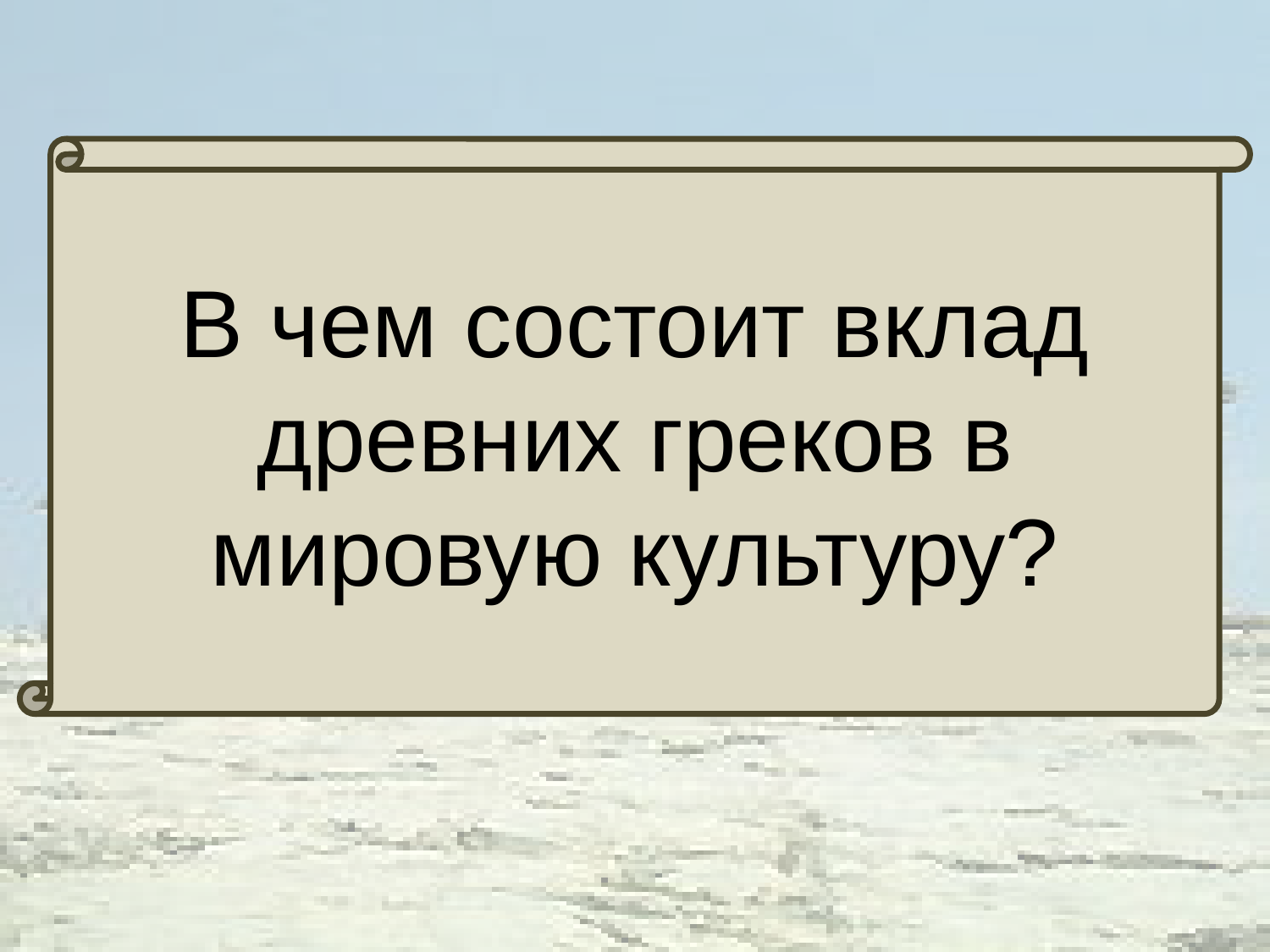

#
В чем состоит вклад древних греков в мировую культуру?